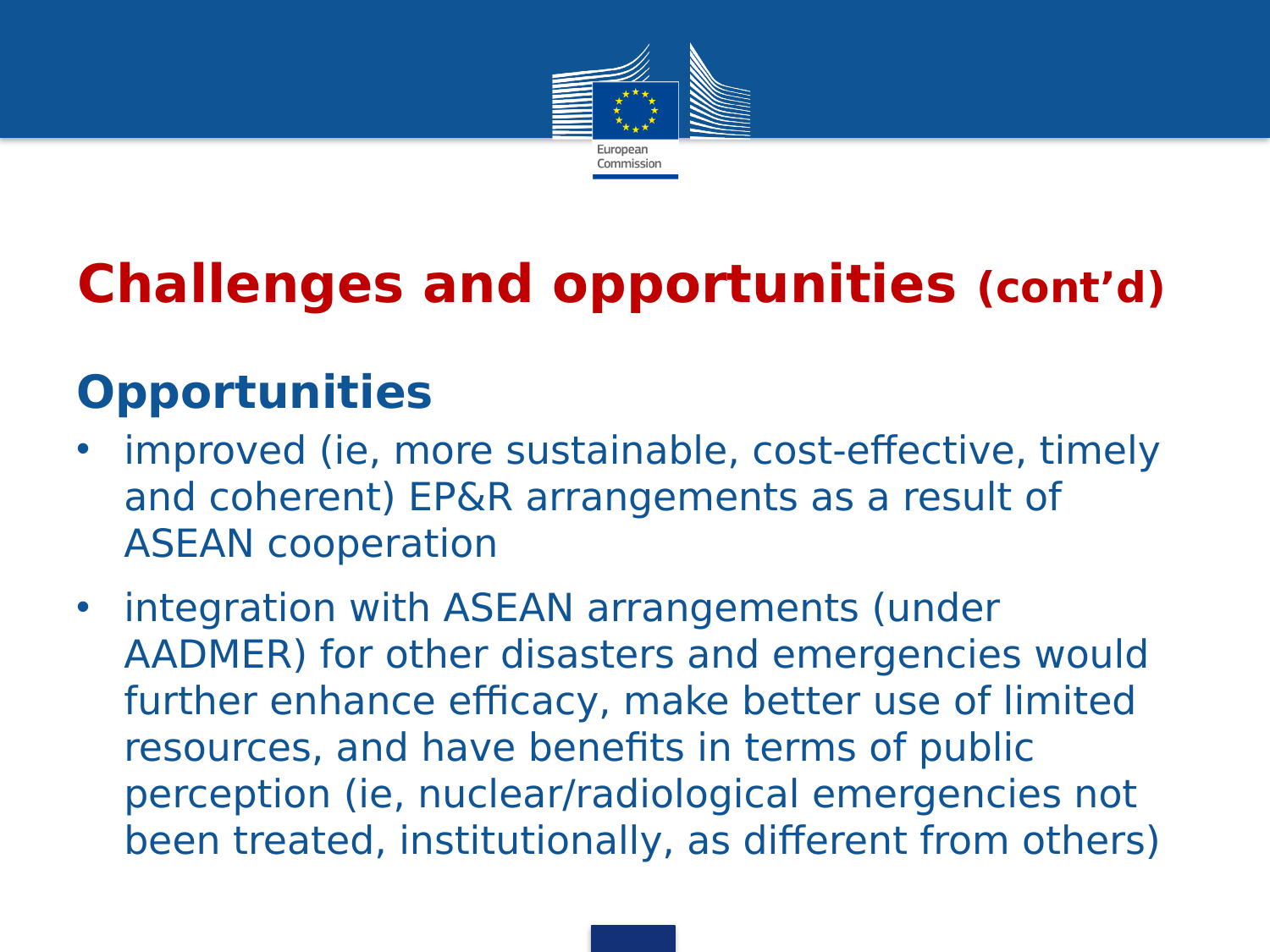

# Challenges and opportunities (cont’d)
Opportunities
improved (ie, more sustainable, cost-effective, timely and coherent) EP&R arrangements as a result of ASEAN cooperation
integration with ASEAN arrangements (under AADMER) for other disasters and emergencies would further enhance efficacy, make better use of limited resources, and have benefits in terms of public perception (ie, nuclear/radiological emergencies not been treated, institutionally, as different from others)